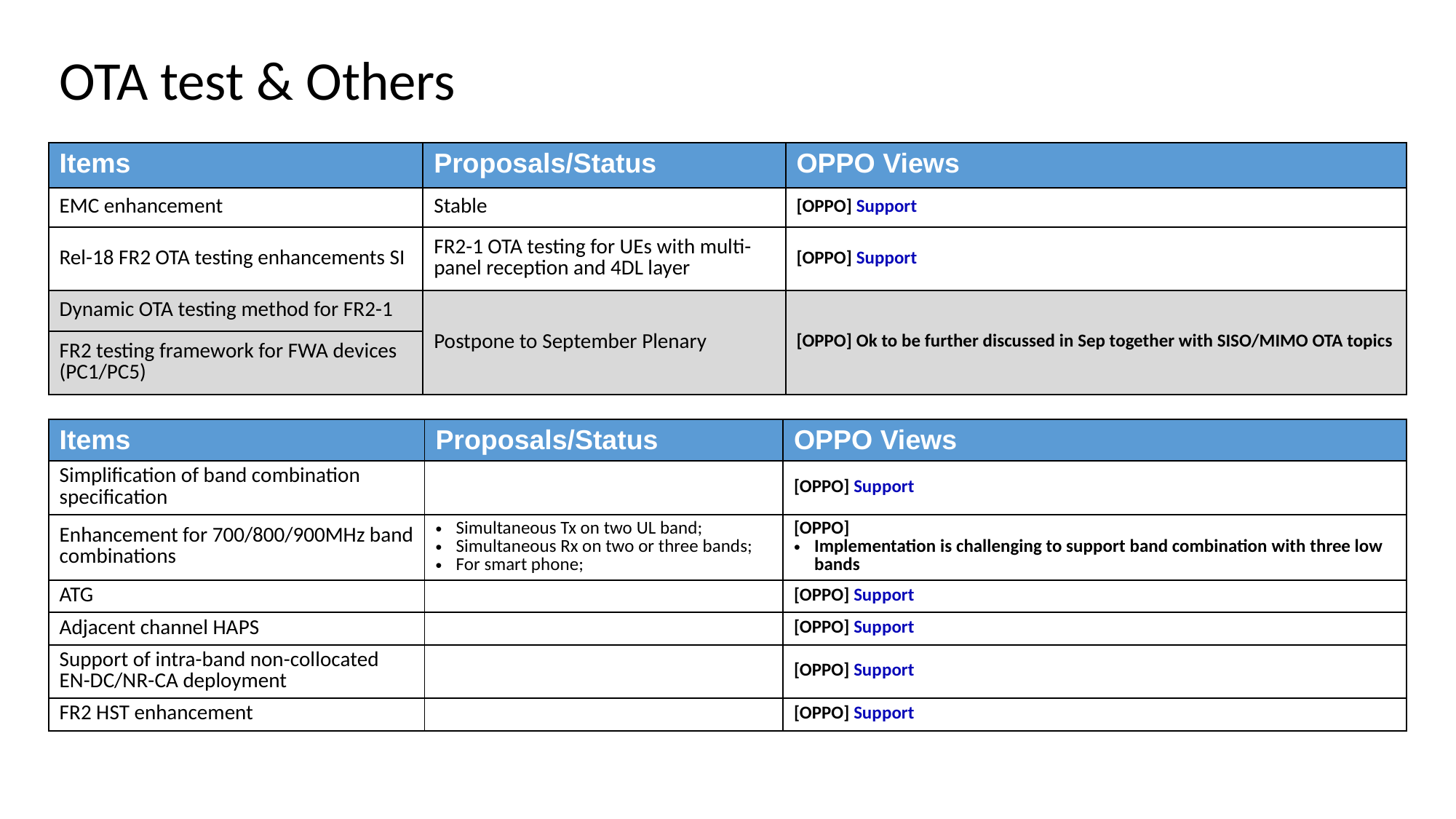

# OTA test & Others
| Items | Proposals/Status | OPPO Views |
| --- | --- | --- |
| EMC enhancement | Stable | [OPPO] Support |
| Rel-18 FR2 OTA testing enhancements SI | FR2-1 OTA testing for UEs with multi-panel reception and 4DL layer | [OPPO] Support |
| Dynamic OTA testing method for FR2-1 | Postpone to September Plenary | [OPPO] Ok to be further discussed in Sep together with SISO/MIMO OTA topics |
| FR2 testing framework for FWA devices (PC1/PC5) |  |  |
| Items | Proposals/Status | OPPO Views |
| --- | --- | --- |
| Simplification of band combination specification |  | [OPPO] Support |
| Enhancement for 700/800/900MHz band combinations | Simultaneous Tx on two UL band; Simultaneous Rx on two or three bands; For smart phone; | [OPPO] Implementation is challenging to support band combination with three low bands |
| ATG |  | [OPPO] Support |
| Adjacent channel HAPS |  | [OPPO] Support |
| Support of intra-band non-collocated EN-DC/NR-CA deployment |  | [OPPO] Support |
| FR2 HST enhancement |  | [OPPO] Support |